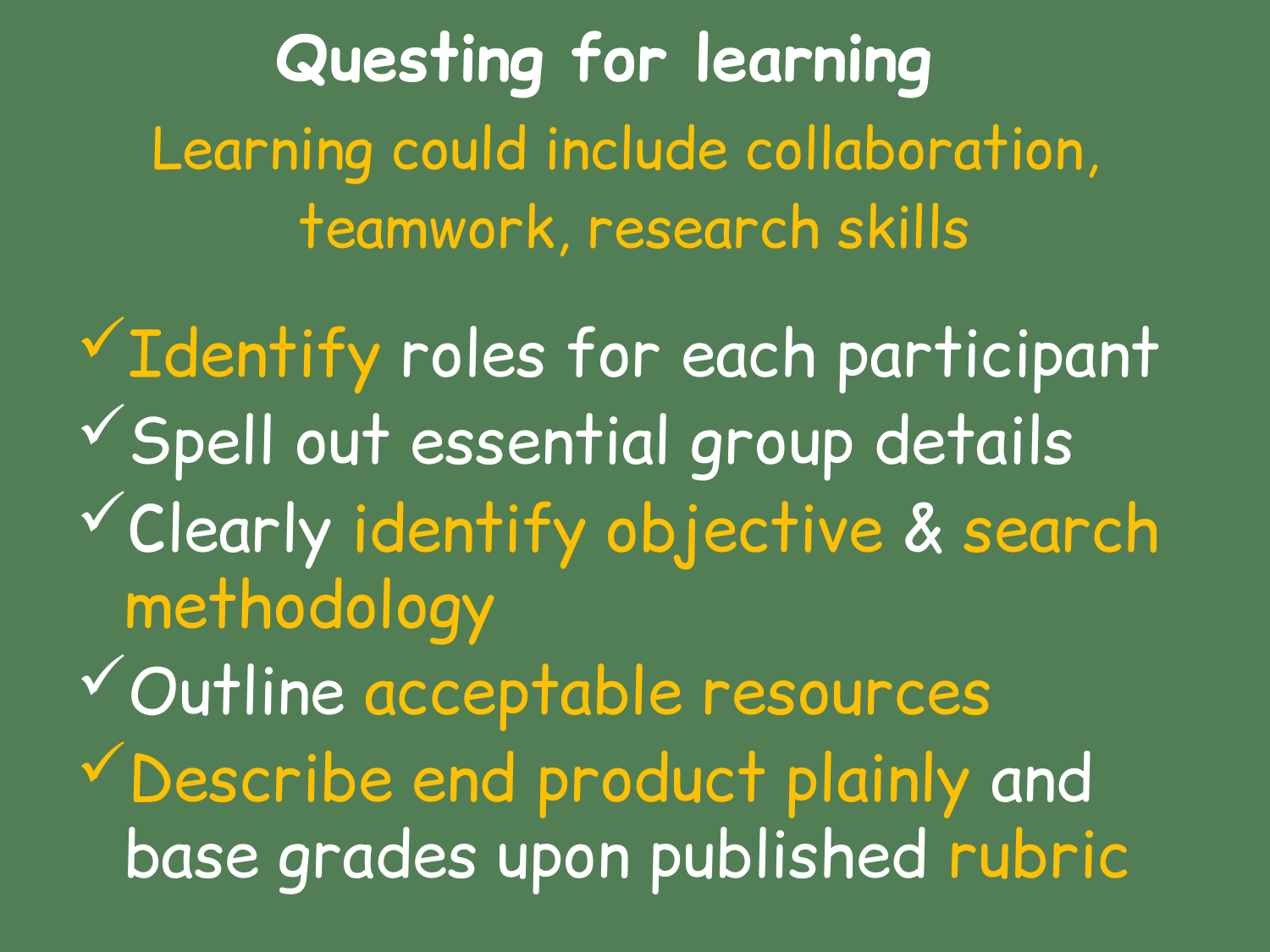

# Questing for learning
Learning could include collaboration,
teamwork, research skills
Identify roles for each participant
Spell out essential group details
Clearly identify objective & search methodology
Outline acceptable resources
Describe end product plainly and base grades upon published rubric